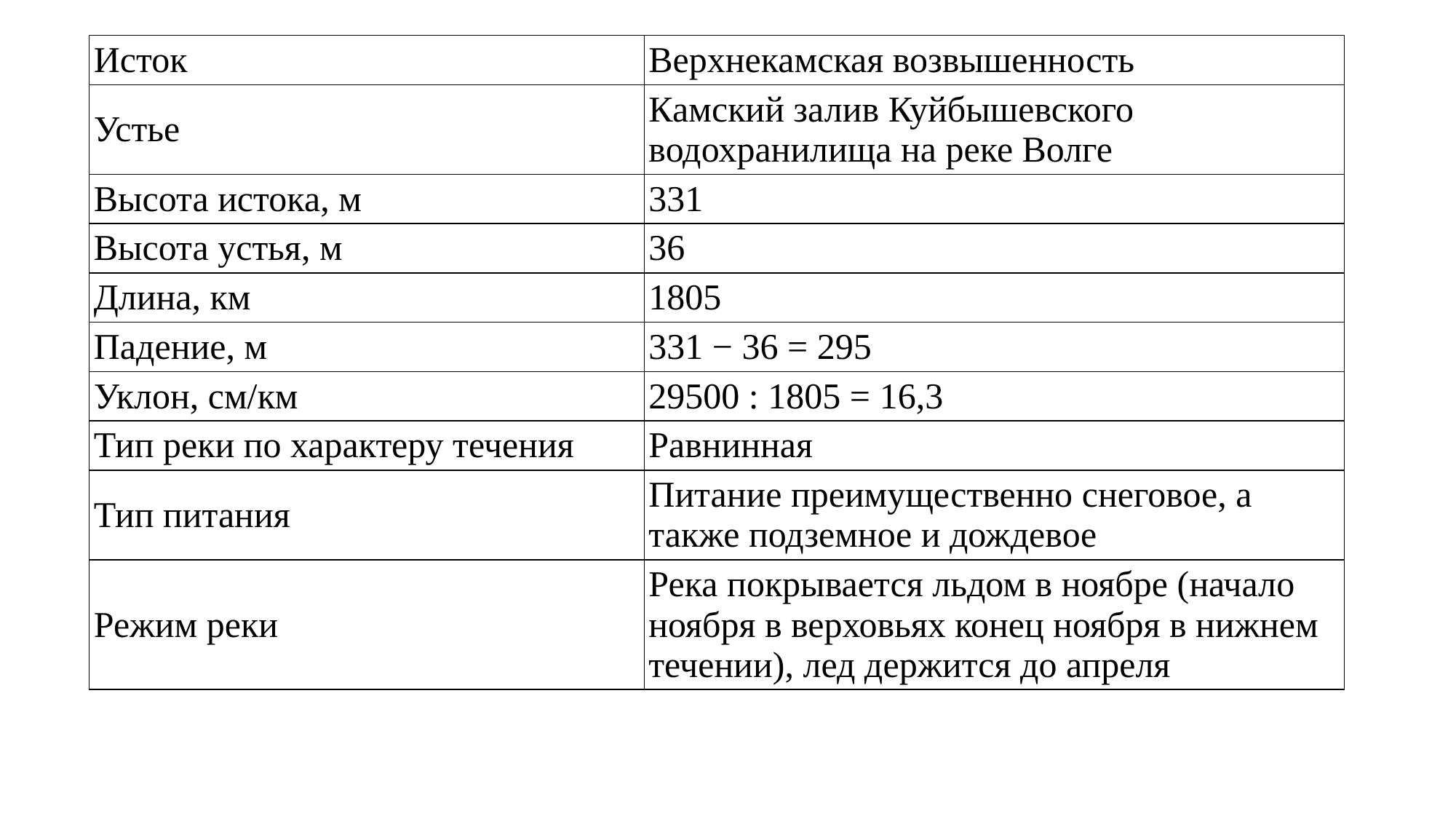

| Исток | Верхнекамская возвышенность |
| --- | --- |
| Устье | Камский залив Куйбышевского водохранилища на реке Волге |
| Высота истока, м | 331 |
| Высота устья, м | 36 |
| Длина, км | 1805 |
| Падение, м | 331 − 36 = 295 |
| Уклон, см/км | 29500 : 1805 = 16,3 |
| Тип реки по характеру течения | Равнинная |
| Тип питания | Питание преимущественно снеговое, а также подземное и дождевое |
| Режим реки | Река покрывается льдом в ноябре (начало ноября в верховьях конец ноября в нижнем течении), лед держится до апреля |